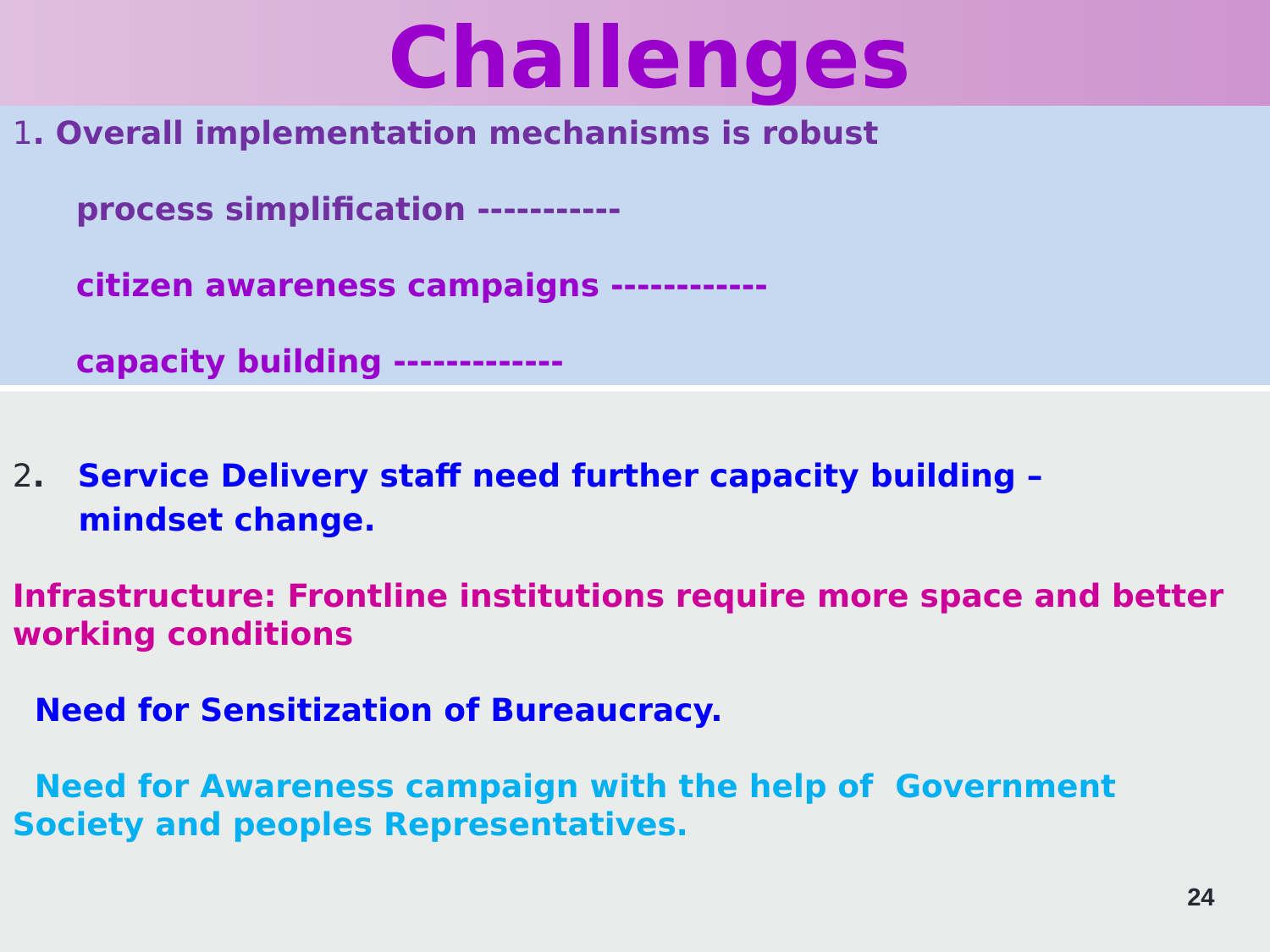

Challenges
1. Overall implementation mechanisms is robust

process simplification -----------

citizen awareness campaigns ------------

capacity building -------------

2.   Service Delivery staff need further capacity building –
      mindset change.

Infrastructure: Frontline institutions require more space and better working conditions

  Need for Sensitization of Bureaucracy.

  Need for Awareness campaign with the help of  Government    Society and peoples Representatives.

24